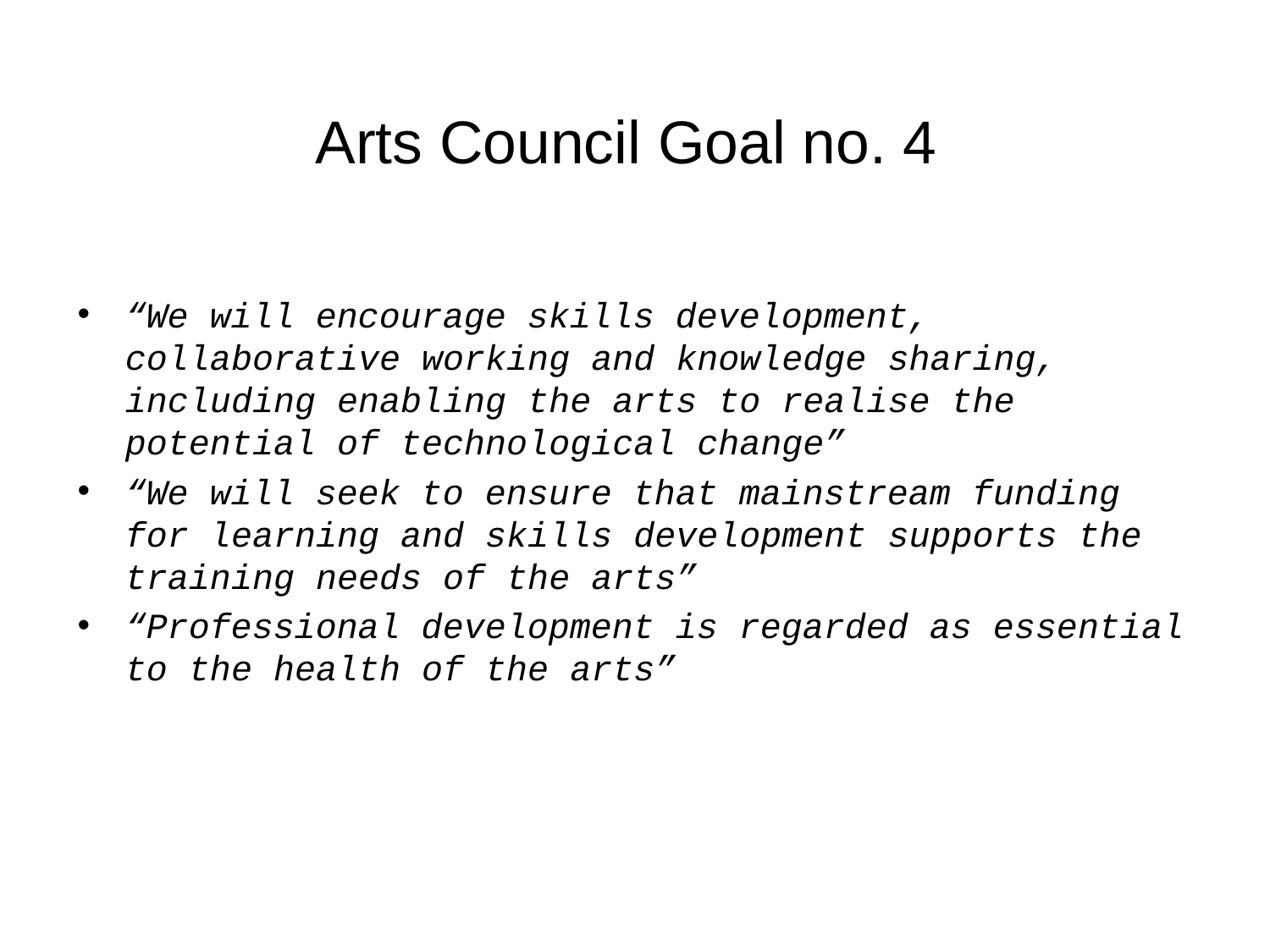

# Arts Council Goal no. 4
“We will encourage skills development, collaborative working and knowledge sharing, including enabling the arts to realise the potential of technological change”
“We will seek to ensure that mainstream funding for learning and skills development supports the training needs of the arts”
“Professional development is regarded as essential to the health of the arts”